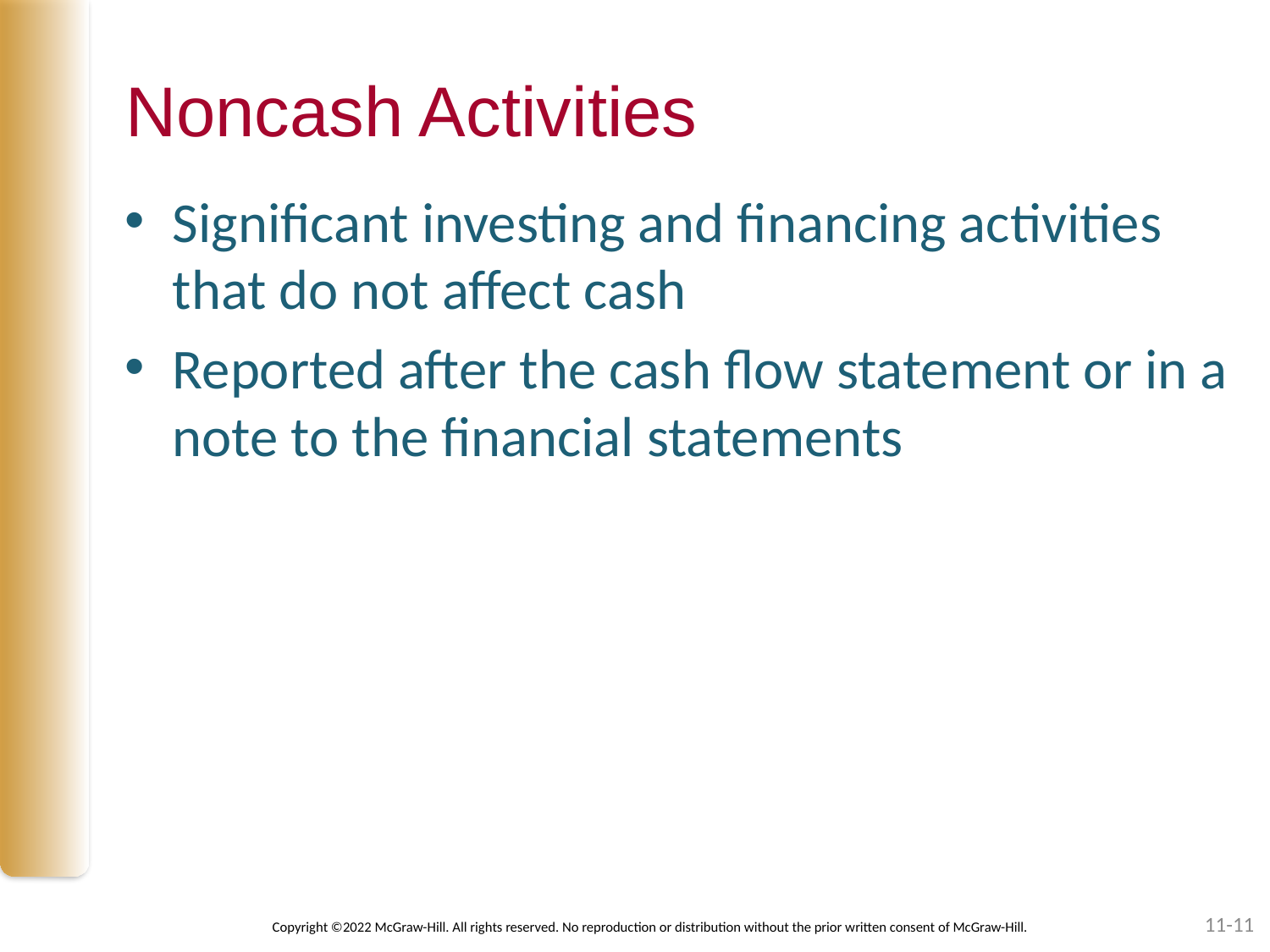

# Noncash Activities
Significant investing and financing activities that do not affect cash
Reported after the cash flow statement or in a note to the financial statements
11-11
Copyright ©2022 McGraw-Hill. All rights reserved. No reproduction or distribution without the prior written consent of McGraw-Hill.